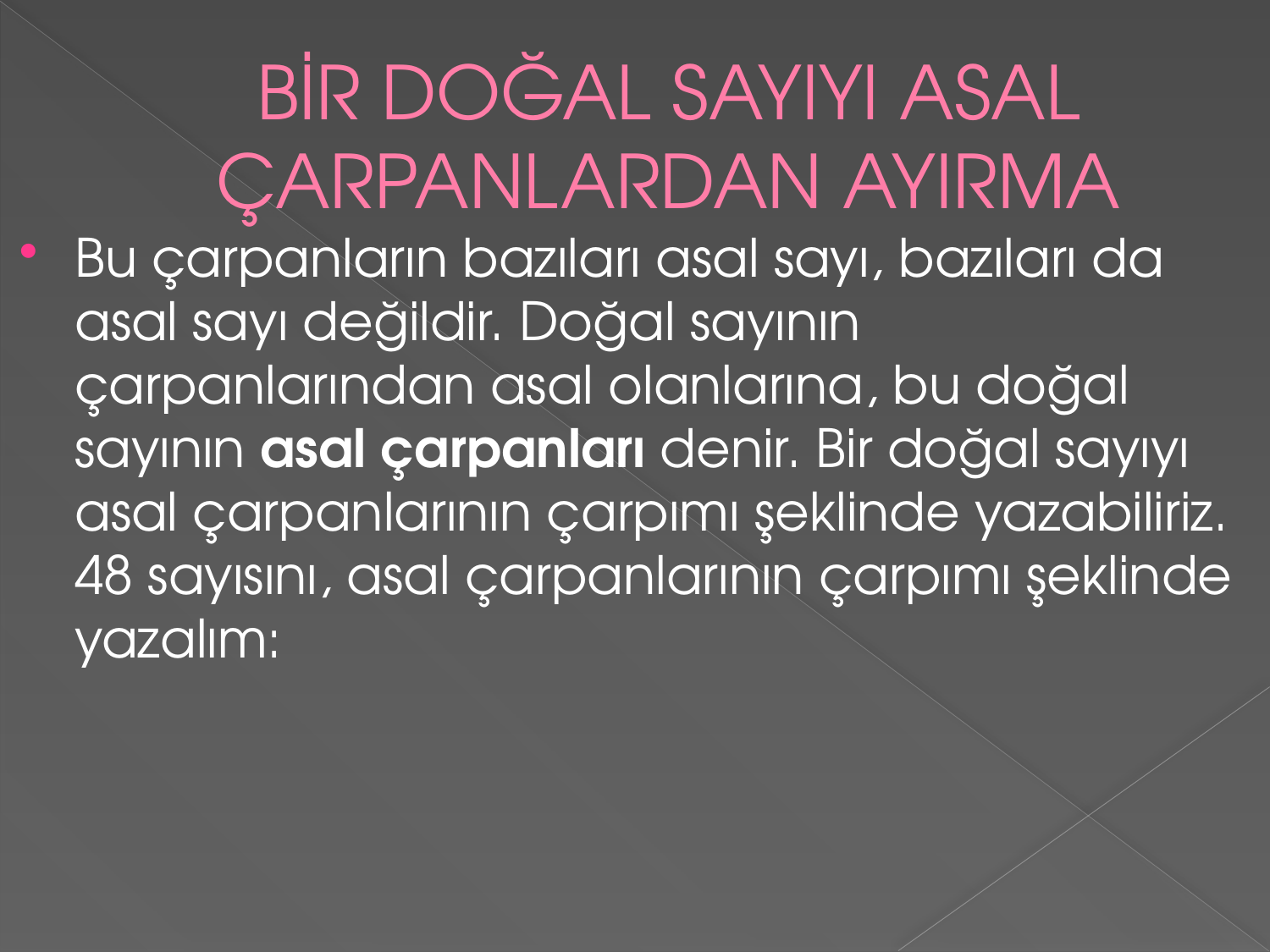

# BİR DOĞAL SAYIYI ASAL ÇARPANLARDAN AYIRMA
Bu çarpanların bazıları asal sayı, bazıları da asal sayı değildir. Doğal sayının çarpanlarından asal olanlarına, bu doğal sayının asal çarpanları denir. Bir doğal sayıyı asal çarpanlarının çarpımı şeklinde yazabiliriz. 48 sayısını, asal çarpanlarının çarpımı şeklinde yazalım: